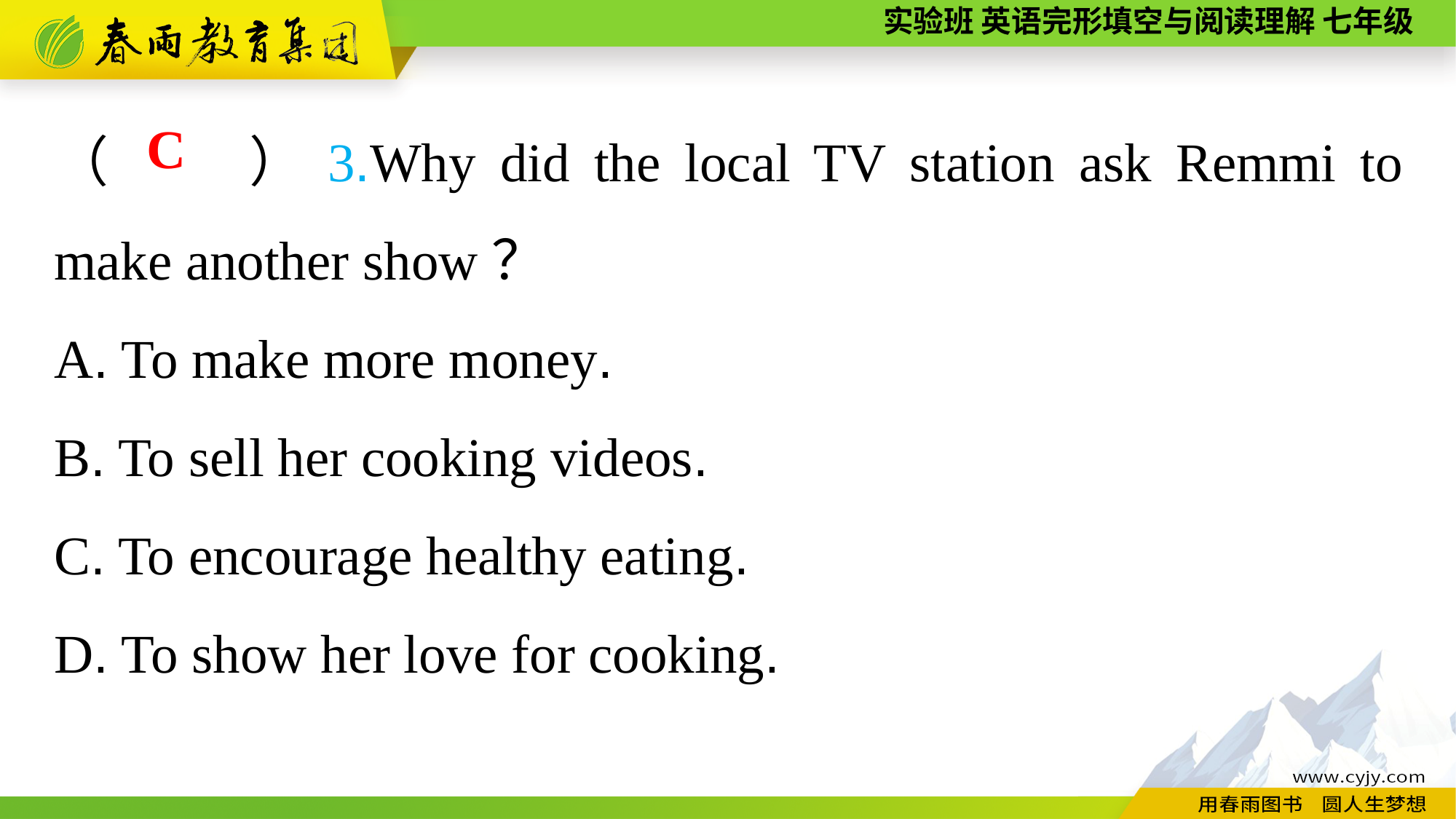

（　　）3.Why did the local TV station ask Remmi to make another show？
A. To make more money.
B. To sell her cooking videos.
C. To encourage healthy eating.
D. To show her love for cooking.
C